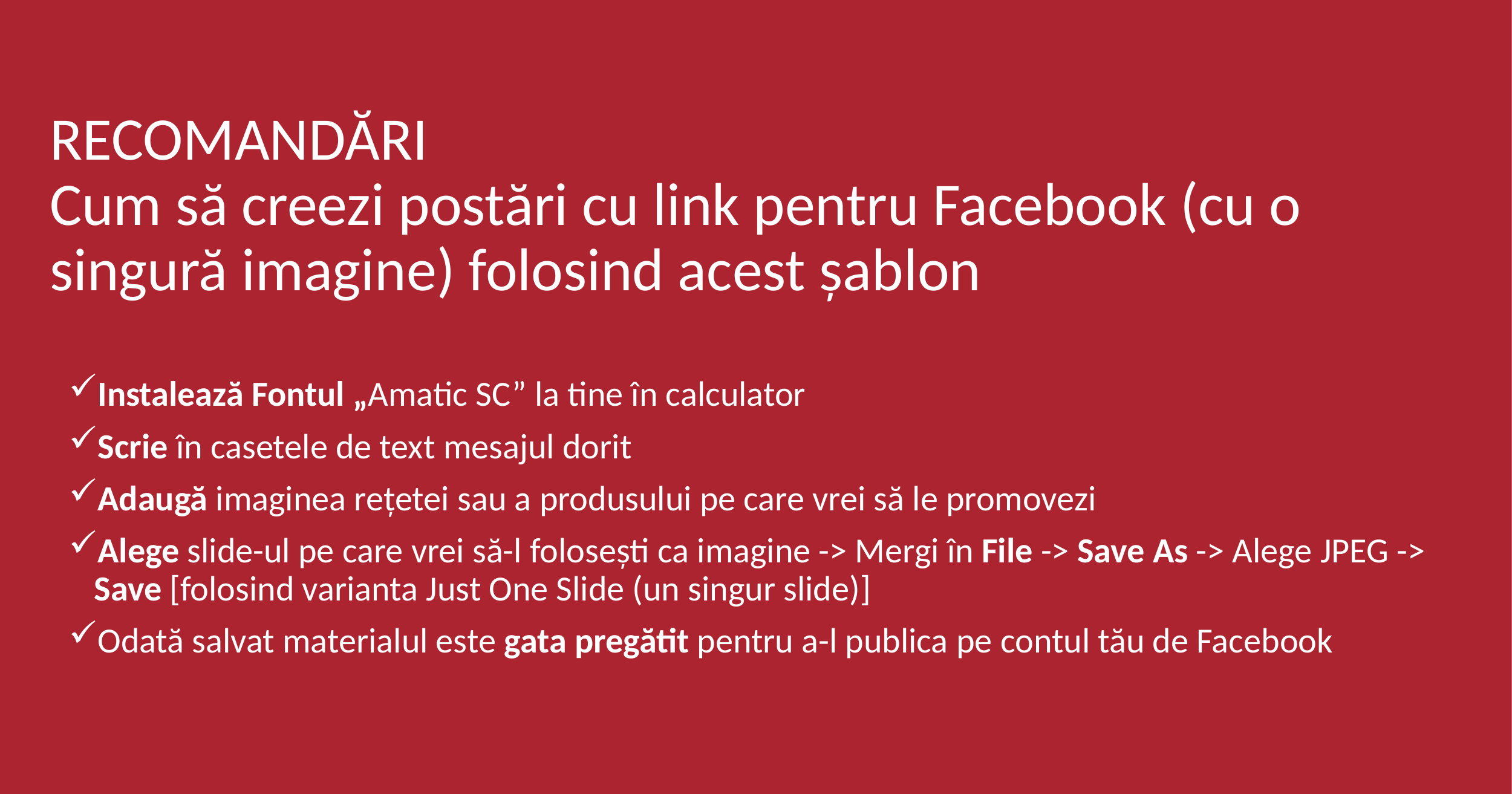

RECOMANDĂRI
Cum să creezi postări cu link pentru Facebook (cu o singură imagine) folosind acest șablon
Instalează Fontul „Amatic SC” la tine în calculator
Scrie în casetele de text mesajul dorit
Adaugă imaginea rețetei sau a produsului pe care vrei să le promovezi
Alege slide-ul pe care vrei să-l folosești ca imagine -> Mergi în File -> Save As -> Alege JPEG -> Save [folosind varianta Just One Slide (un singur slide)]
Odată salvat materialul este gata pregătit pentru a-l publica pe contul tău de Facebook